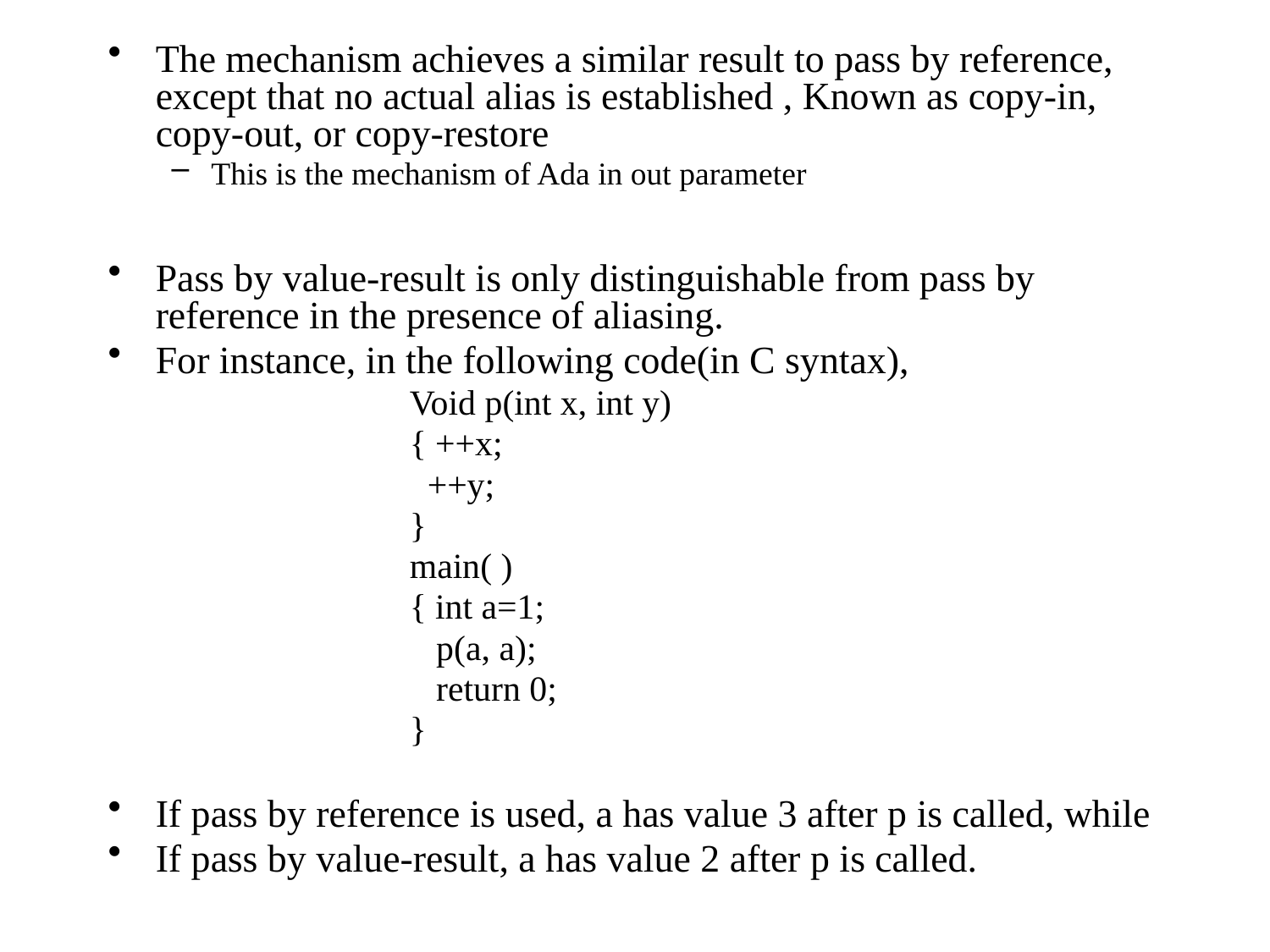

The mechanism achieves a similar result to pass by reference, except that no actual alias is established , Known as copy-in, copy-out, or copy-restore
This is the mechanism of Ada in out parameter

Pass by value-result is only distinguishable from pass by reference in the presence of aliasing.
For instance, in the following code(in C syntax),
			Void p(int x, int y)
			{ ++x;
			  ++y;
			}
			main( )
			{ int a=1;
			   p(a, a);
			   return 0;
			}

If pass by reference is used, a has value 3 after p is called, while
If pass by value-result, a has value 2 after p is called.